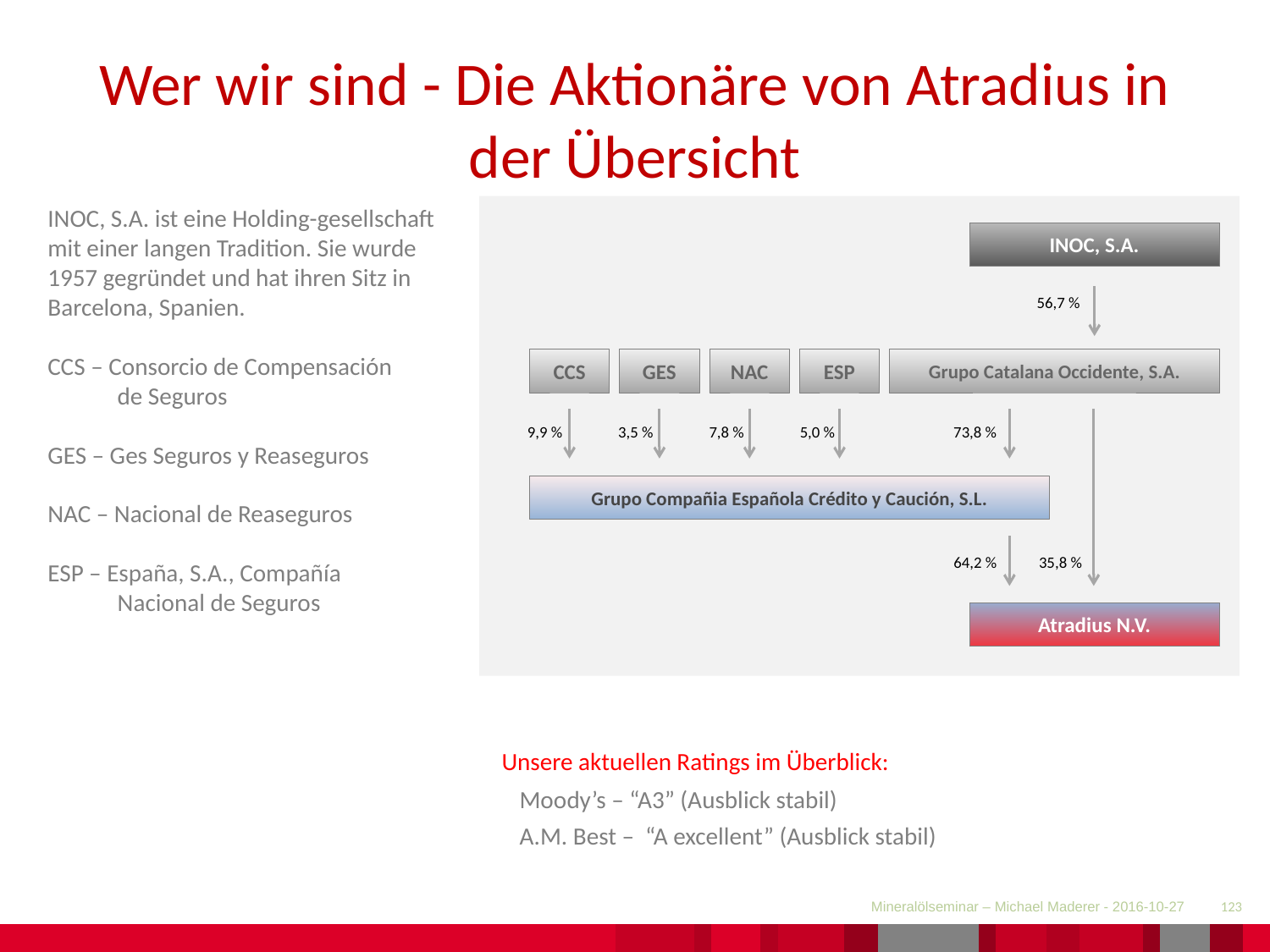

# Wer wir sind - Die Aktionäre von Atradius in der Übersicht
INOC, S.A. ist eine Holding-gesellschaft mit einer langen Tradition. Sie wurde 1957 gegründet und hat ihren Sitz in Barcelona, Spanien.

CCS – Consorcio de Compensación
      de Seguros

GES – Ges Seguros y Reaseguros

NAC – Nacional de Reaseguros

ESP – España, S.A., Compañía
      Nacional de Seguros

INOC, S.A.
56,7 %
CCS
GES
NAC
ESP
Grupo Catalana Occidente, S.A.
9,9 %
3,5 %
7,8 %
5,0 %
73,8 %
Grupo Compañia Española Crédito y Caución, S.L.
64,2 %
35,8 %
Atradius N.V.
 Unsere aktuellen Ratings im Überblick:
Moody’s – “A3” (Ausblick stabil)
A.M. Best –  “A excellent” (Ausblick stabil)

Mineralölseminar – Michael Maderer - 2016-10-27
123